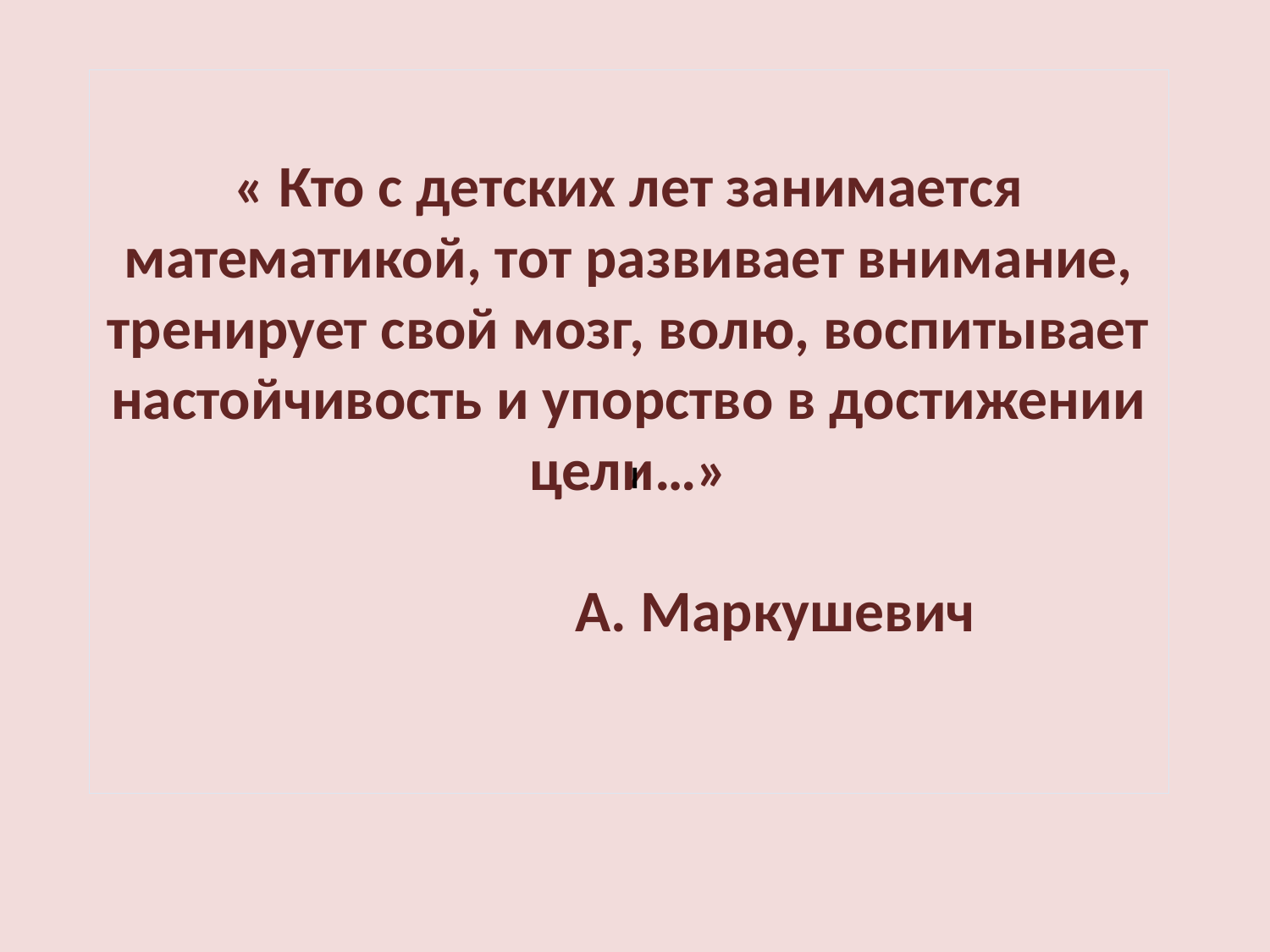

# « Кто с детских лет занимается математикой, тот развивает внимание, тренирует свой мозг, волю, воспитывает настойчивость и упорство в достижении цели…» А. Маркушевич
I